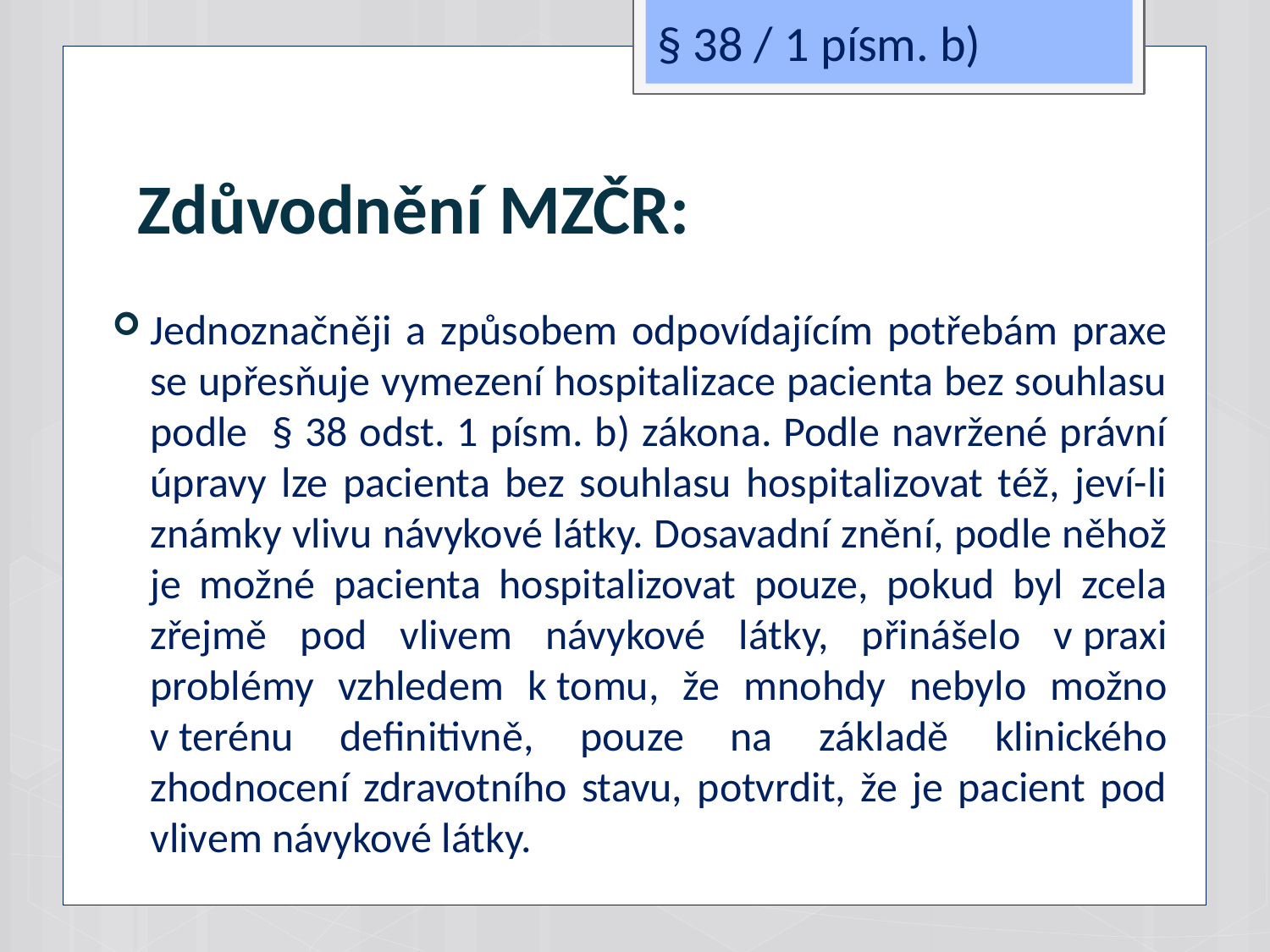

§ 38 / 1 písm. b)
# Zdůvodnění MZČR:
Jednoznačněji a způsobem odpovídajícím potřebám praxe se upřesňuje vymezení hospitalizace pacienta bez souhlasu podle  § 38 odst. 1 písm. b) zákona. Podle navržené právní úpravy lze pacienta bez souhlasu hospitalizovat též, jeví-li známky vlivu návykové látky. Dosavadní znění, podle něhož je možné pacienta hospitalizovat pouze, pokud byl zcela zřejmě pod vlivem návykové látky, přinášelo v praxi problémy vzhledem k tomu, že mnohdy nebylo možno v terénu definitivně, pouze na základě klinického zhodnocení zdravotního stavu, potvrdit, že je pacient pod vlivem návykové látky.